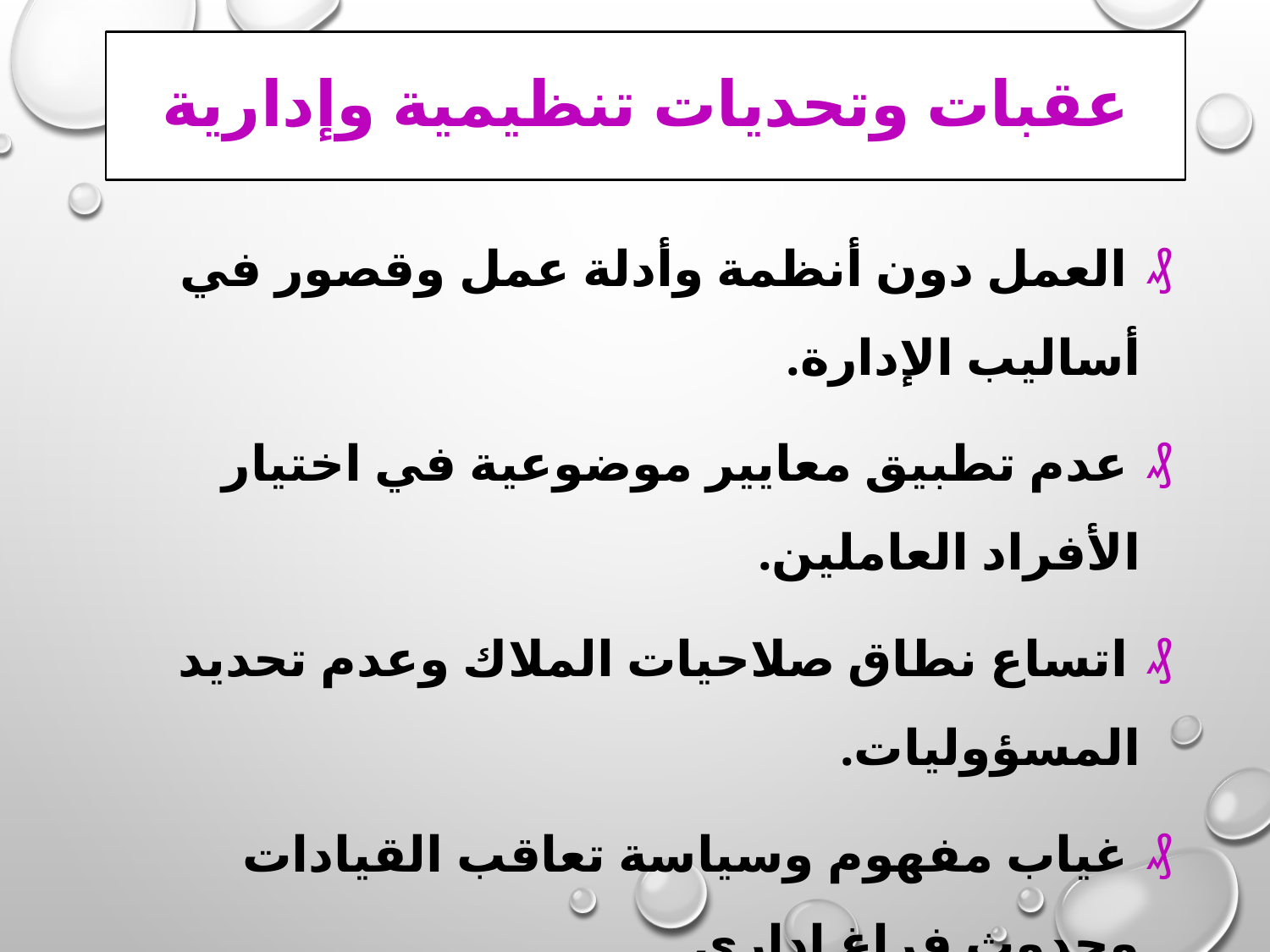

# عقبات وتحديات تنظيمية وإدارية
 العمل دون أنظمة وأدلة عمل وقصور في أساليب الإدارة.
 عدم تطبيق معايير موضوعية في اختيار الأفراد العاملين.
 اتساع نطاق صلاحيات الملاك وعدم تحديد المسؤوليات.
 غياب مفهوم وسياسة تعاقب القيادات وحدوث فراغ إداري.
 غياب الاستقلال المالي للمشروع مع عدم مسك سجلات محاسبية ومالية منتظمة لعناصر المصروفات والإيرادات.